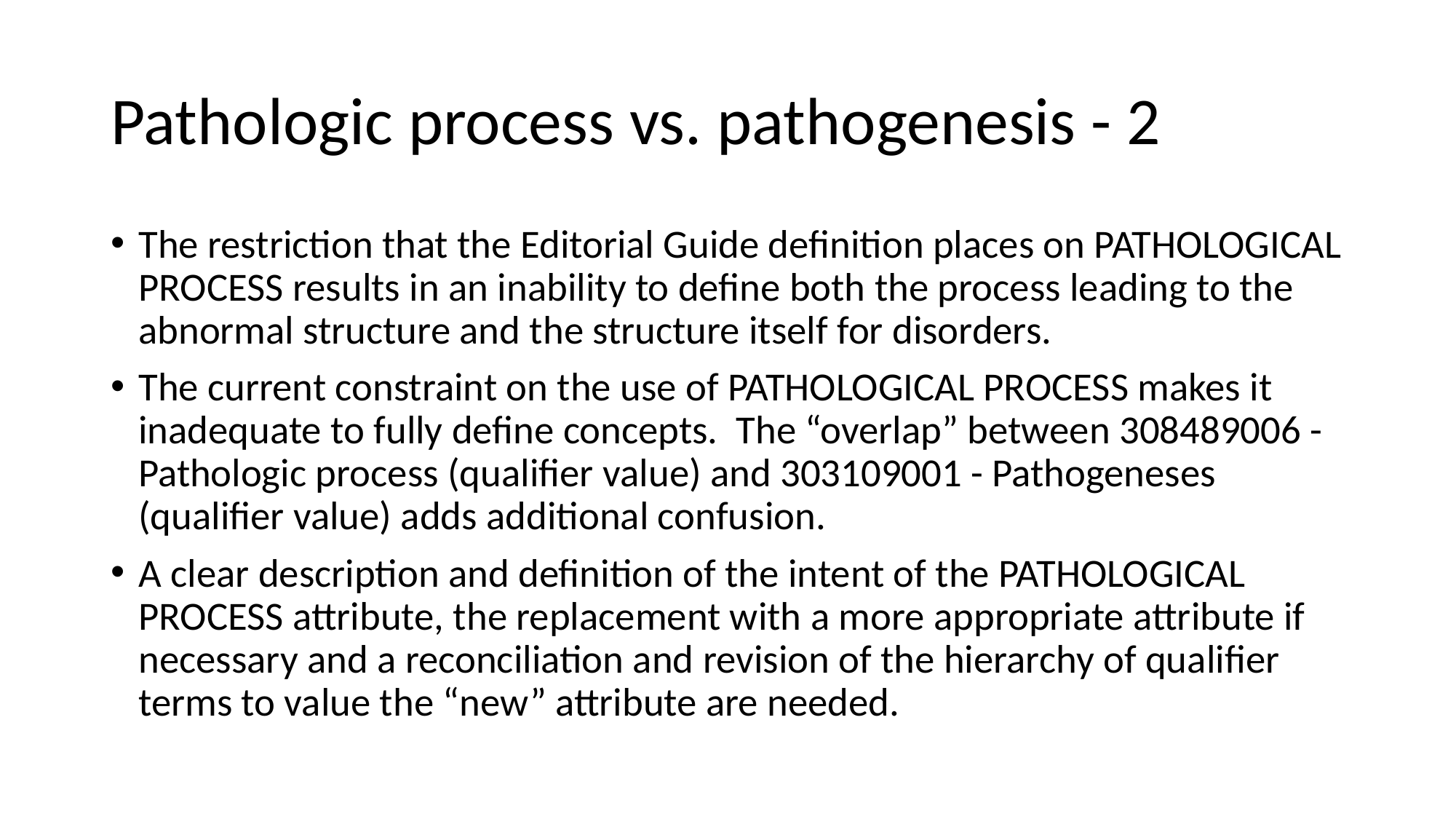

# Pathologic process vs. pathogenesis - 2
The restriction that the Editorial Guide definition places on PATHOLOGICAL PROCESS results in an inability to define both the process leading to the abnormal structure and the structure itself for disorders.
The current constraint on the use of PATHOLOGICAL PROCESS makes it inadequate to fully define concepts.  The “overlap” between 308489006 - Pathologic process (qualifier value) and 303109001 - Pathogeneses (qualifier value) adds additional confusion.
A clear description and definition of the intent of the PATHOLOGICAL PROCESS attribute, the replacement with a more appropriate attribute if necessary and a reconciliation and revision of the hierarchy of qualifier terms to value the “new” attribute are needed.